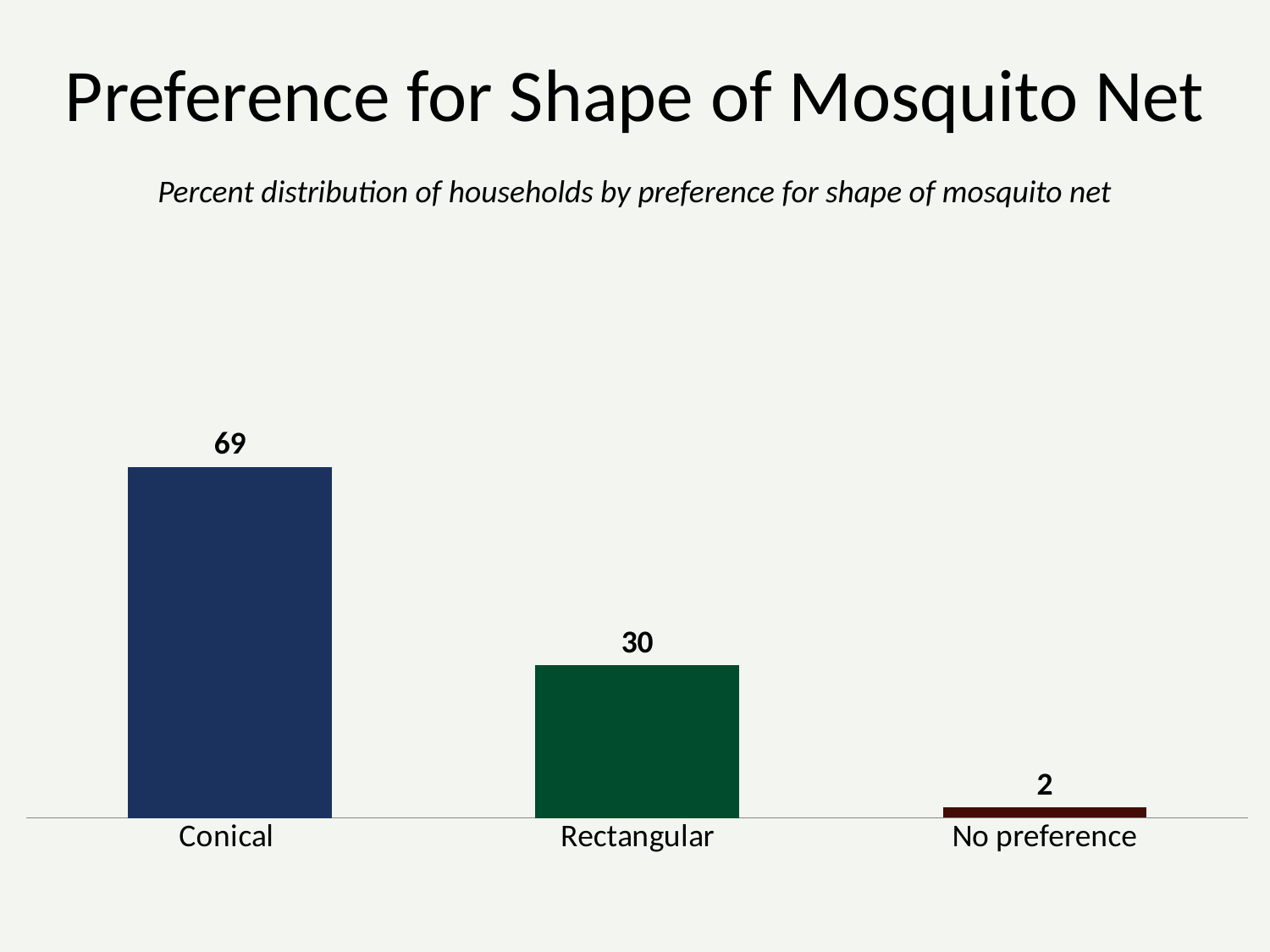

Preference for Shape of Mosquito Net
Percent distribution of households by preference for shape of mosquito net

### Chart

| Category | ITN |
|---|---|
| Conical  | 69.0 |
| Rectangular | 30.0 |
| No preference | 2.0 |